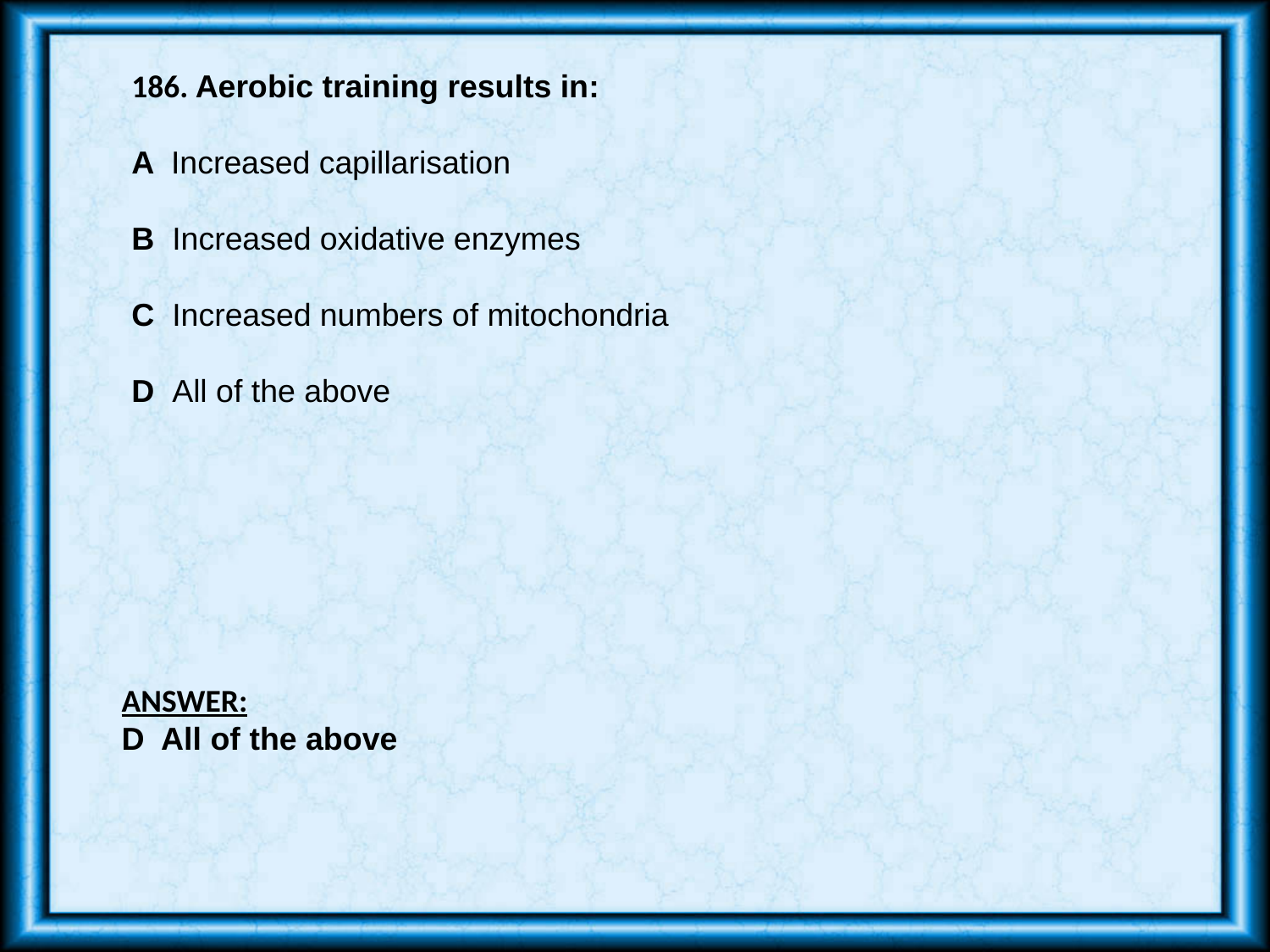

186. Aerobic training results in:

A  Increased capillarisation

B  Increased oxidative enzymes

C  Increased numbers of mitochondria

D  All of the above
ANSWER:
D  All of the above